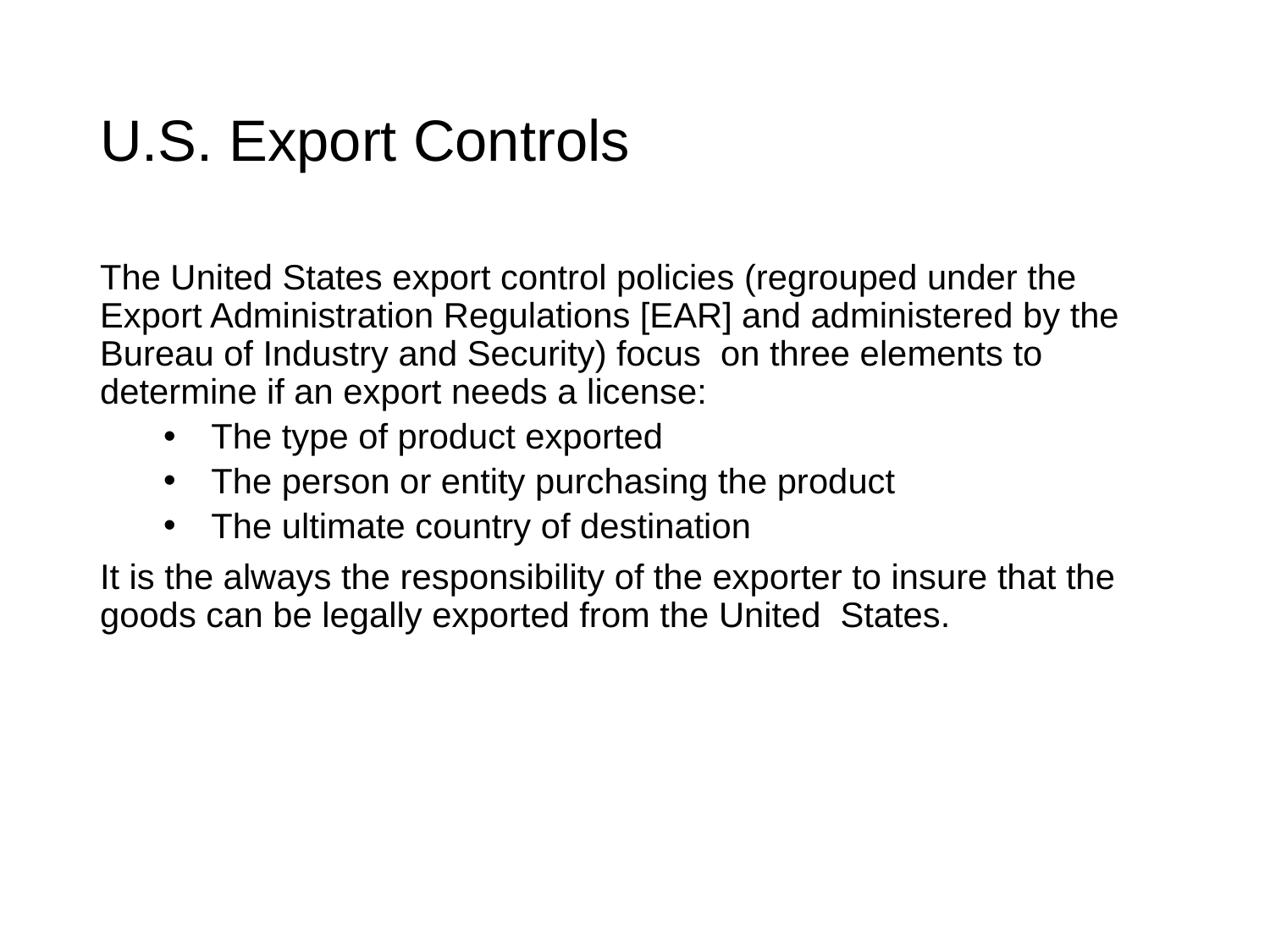

# U.S. Export Controls
The United States export control policies (regrouped under the Export Administration Regulations [EAR] and administered by the Bureau of Industry and Security) focus  on three elements to determine if an export needs a license:
The type of product exported
The person or entity purchasing the product
The ultimate country of destination
It is the always the responsibility of the exporter to insure that the goods can be legally exported from the United  States.